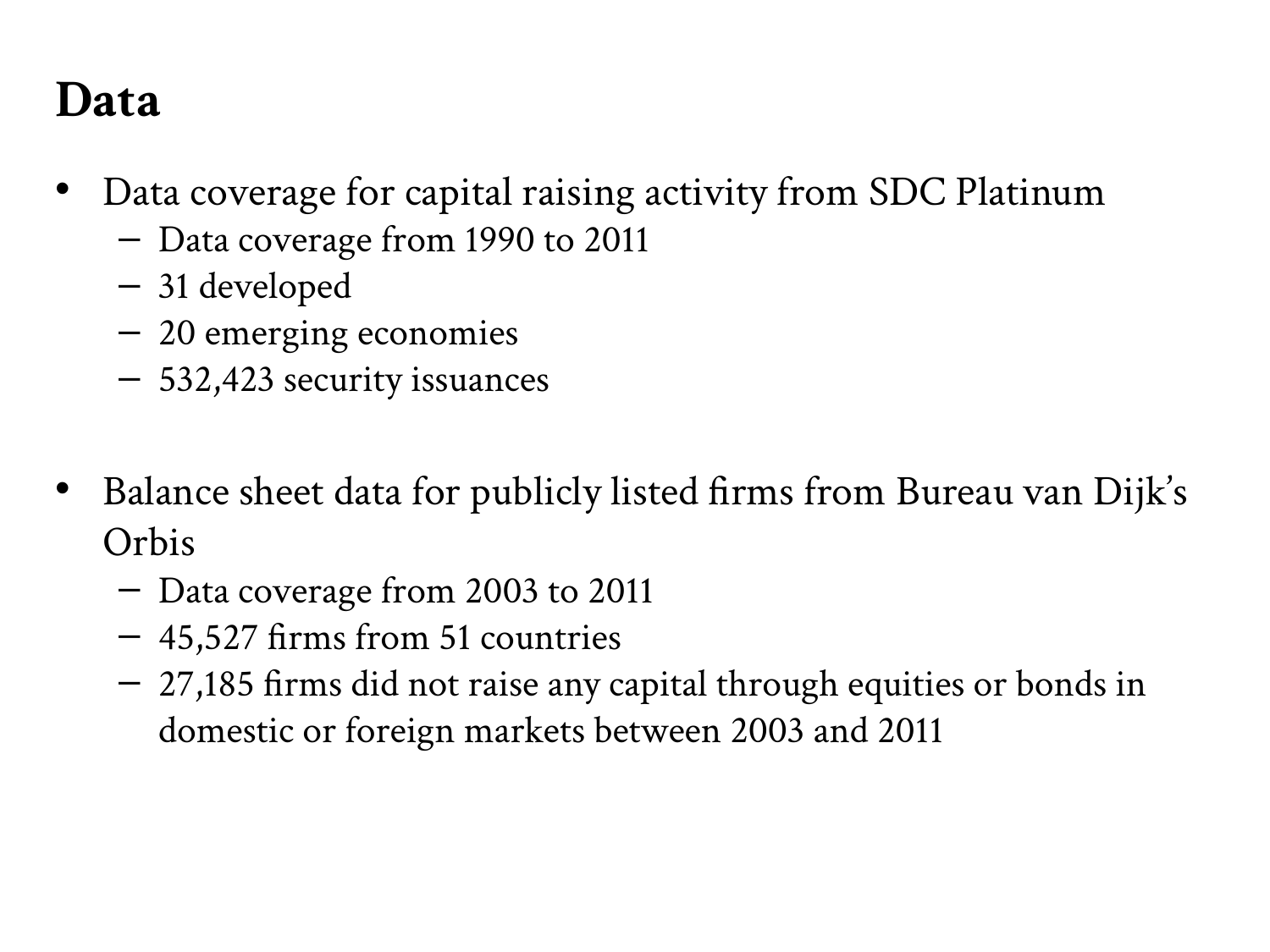

# Data
Data coverage for capital raising activity from SDC Platinum
Data coverage from 1990 to 2011
31 developed
20 emerging economies
532,423 security issuances

Balance sheet data for publicly listed firms from Bureau van Dijk’s Orbis
Data coverage from 2003 to 2011
45,527 firms from 51 countries
27,185 firms did not raise any capital through equities or bonds in domestic or foreign markets between 2003 and 2011